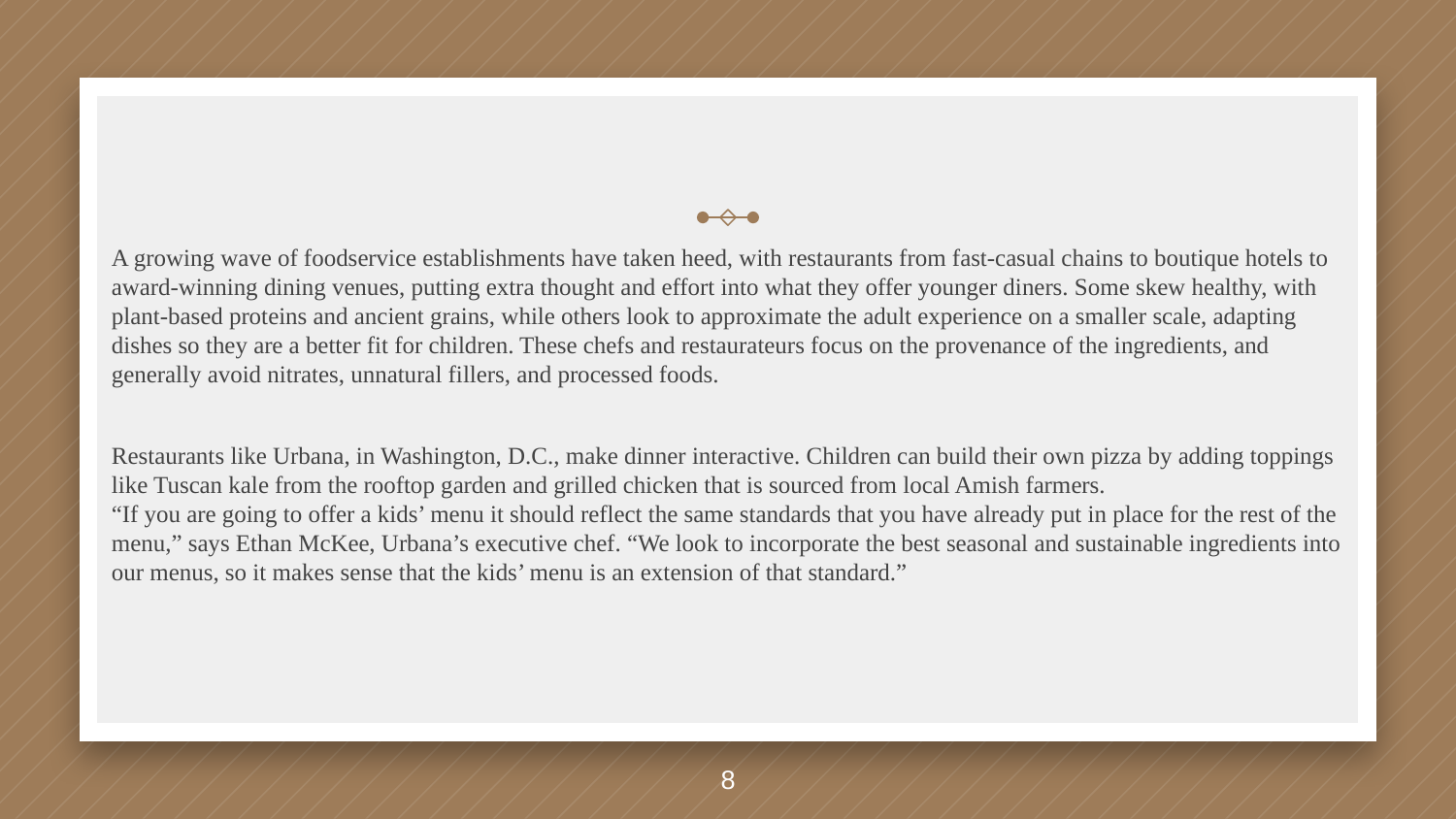

#
A growing wave of foodservice establishments have taken heed, with restaurants from fast-casual chains to boutique hotels to award-winning dining venues, putting extra thought and effort into what they offer younger diners. Some skew healthy, with plant-based proteins and ancient grains, while others look to approximate the adult experience on a smaller scale, adapting dishes so they are a better fit for children. These chefs and restaurateurs focus on the provenance of the ingredients, and generally avoid nitrates, unnatural fillers, and processed foods.

Restaurants like Urbana, in Washington, D.C., make dinner interactive. Children can build their own pizza by adding toppings like Tuscan kale from the rooftop garden and grilled chicken that is sourced from local Amish farmers. 
“If you are going to offer a kids’ menu it should reflect the same standards that you have already put in place for the rest of the menu,” says Ethan McKee, Urbana’s executive chef. “We look to incorporate the best seasonal and sustainable ingredients into our menus, so it makes sense that the kids’ menu is an extension of that standard.”
8